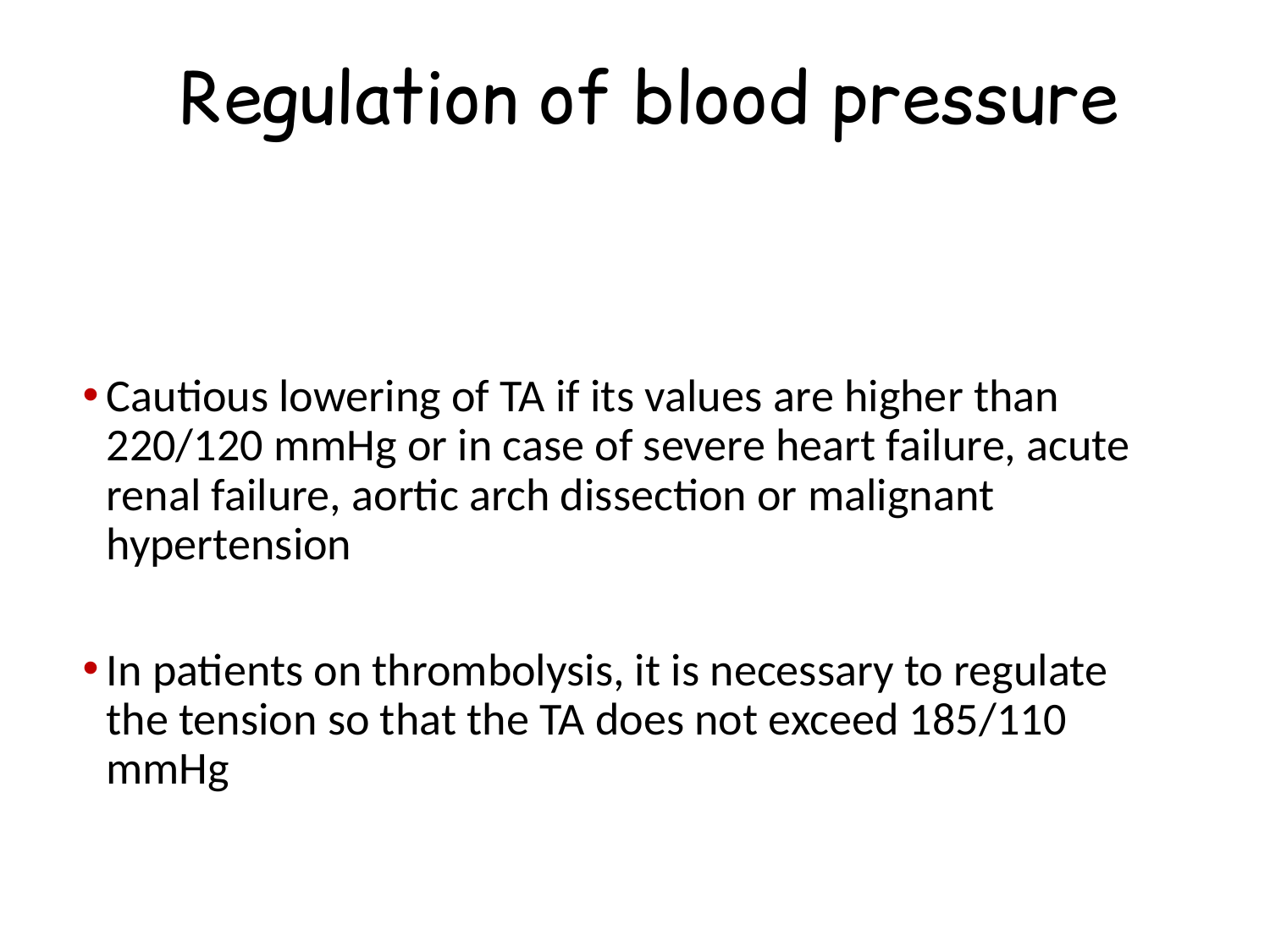

# Regulation of blood pressure

Cautious lowering of TA if its values ​​are higher than 220/120 mmHg or in case of severe heart failure, acute renal failure, aortic arch dissection or malignant hypertension

In patients on thrombolysis, it is necessary to regulate the tension so that the TA does not exceed 185/110 mmHg